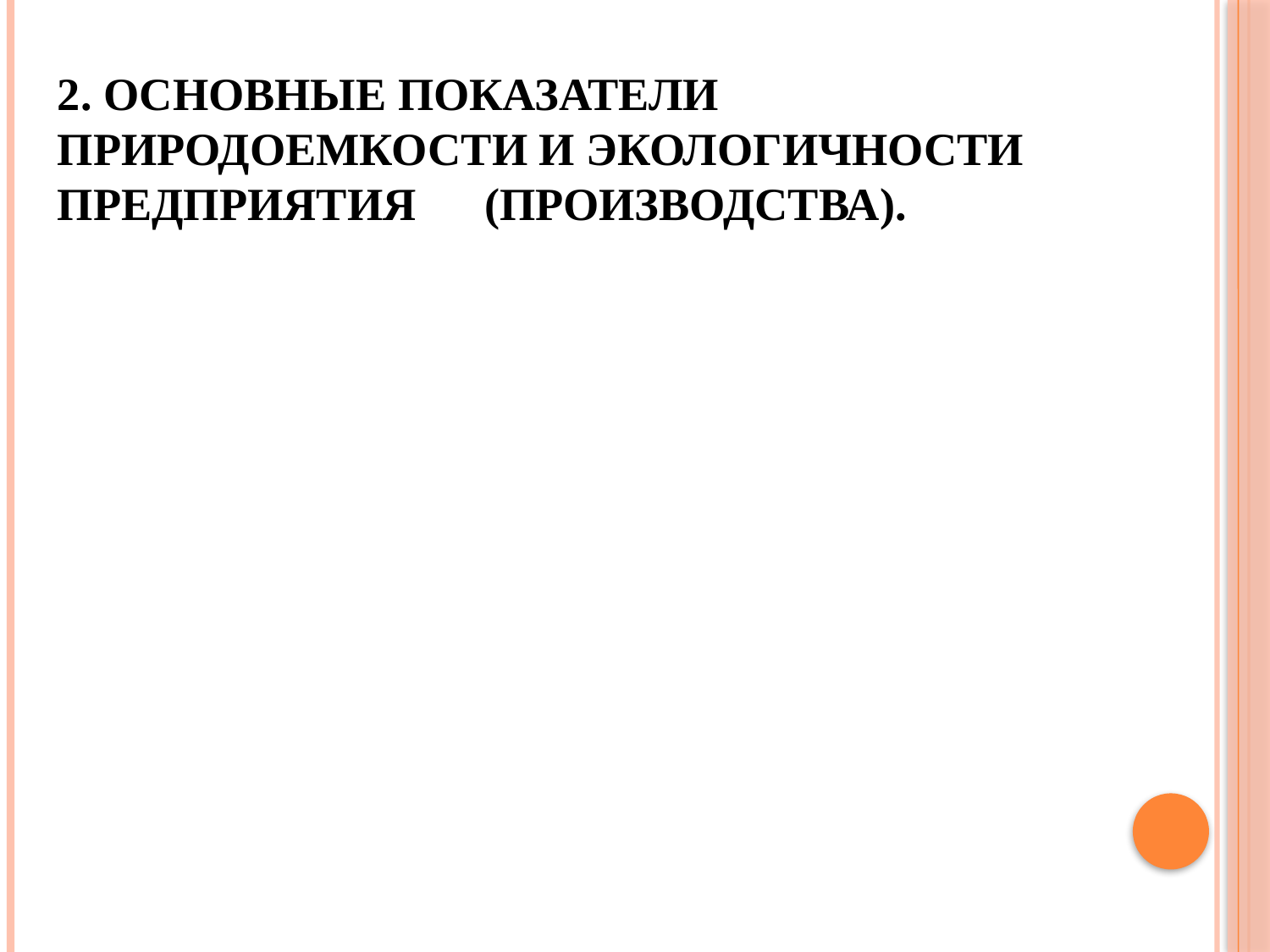

# 2. Основные показатели природоемкости и экологичности предприятия      (производства).